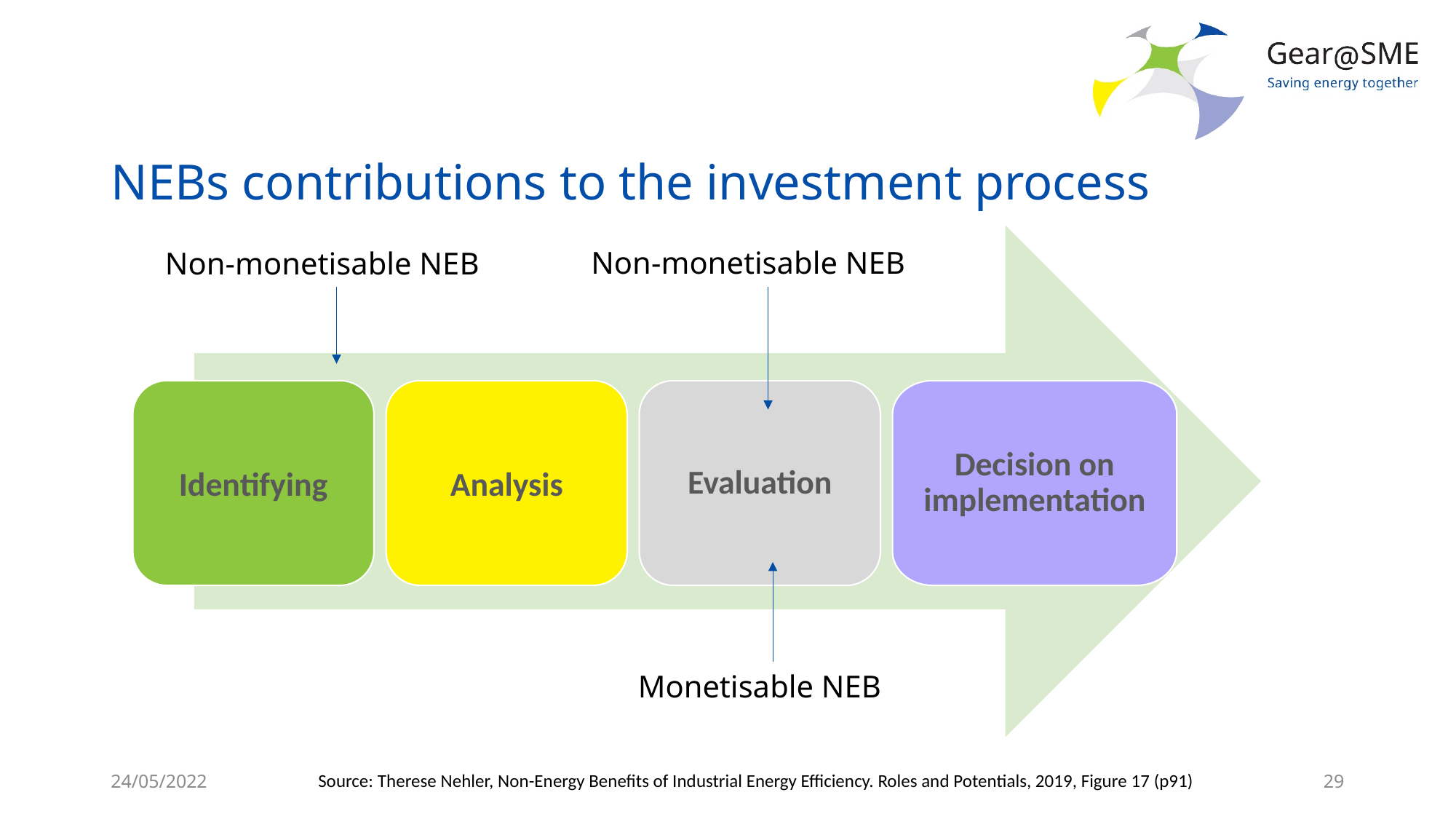

# NEBs contributions to the investment process

Identifying
Analysis
Evaluation
Decision on implementation
Non-monetisable NEB
Non-monetisable NEB
Monetisable NEB

24/05/2022
29
Source: Therese Nehler, Non-Energy Benefits of Industrial Energy Efficiency. Roles and Potentials, 2019, Figure 17 (p91)